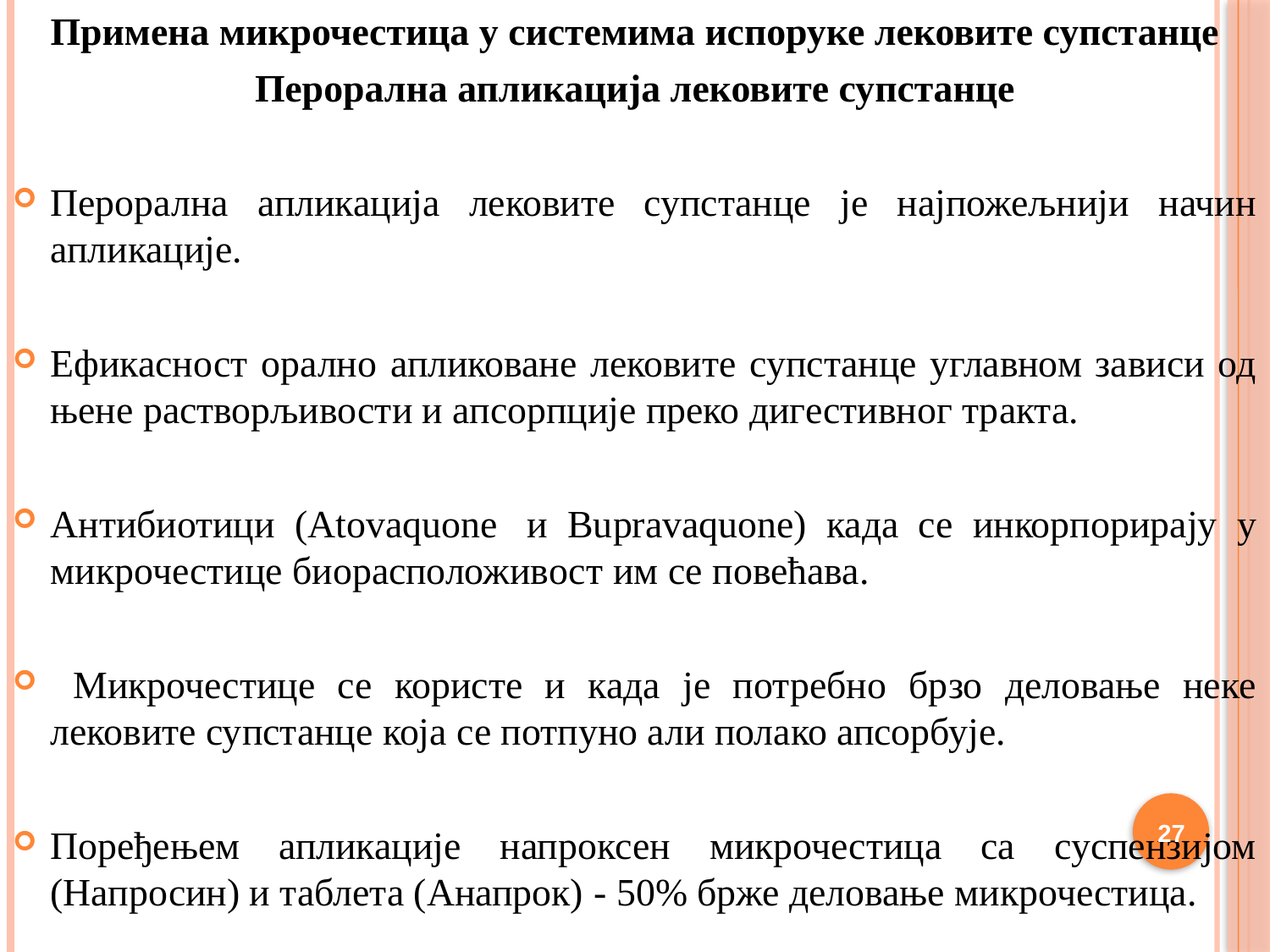

Примена микрочестица у системима испоруке лековите супстанце
Перорална апликација лековите супстанце

Перорална апликација лековите супстанце је најпожељнији начин апликације.

Ефикасност орално апликоване лековите супстанце углавном зависи од њене растворљивости и апсорпције преко дигестивног тракта.

Антибиотици (Atovaquone  и Bupravaquone) када се инкорпорирају у микрочестице биорасположивост им се повећава.

 Микрочестице се користе и када је потребно брзо деловање неке лековите супстанце која се потпуно али полако апсорбује.

Поређењем апликације напроксен микрочестица са суспензијом (Напросин) и таблета (Анапрок) - 50% брже деловање микрочестица.
27